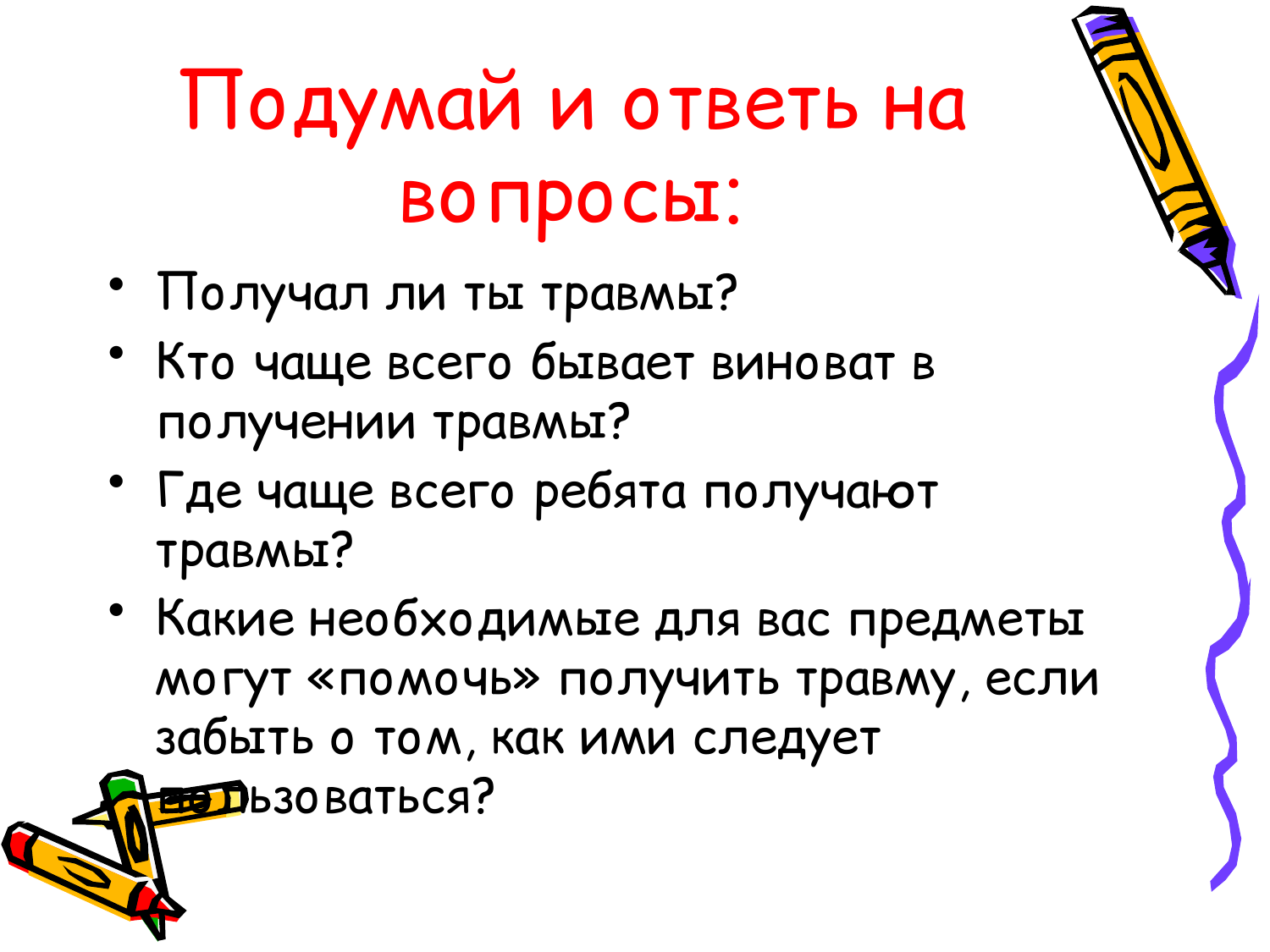

# Подумай и ответь на вопросы:
Получал ли ты травмы?
Кто чаще всего бывает виноват в получении травмы?
Где чаще всего ребята получают травмы?
Какие необходимые для вас предметы могут «помочь» получить травму, если забыть о том, как ими следует пользоваться?